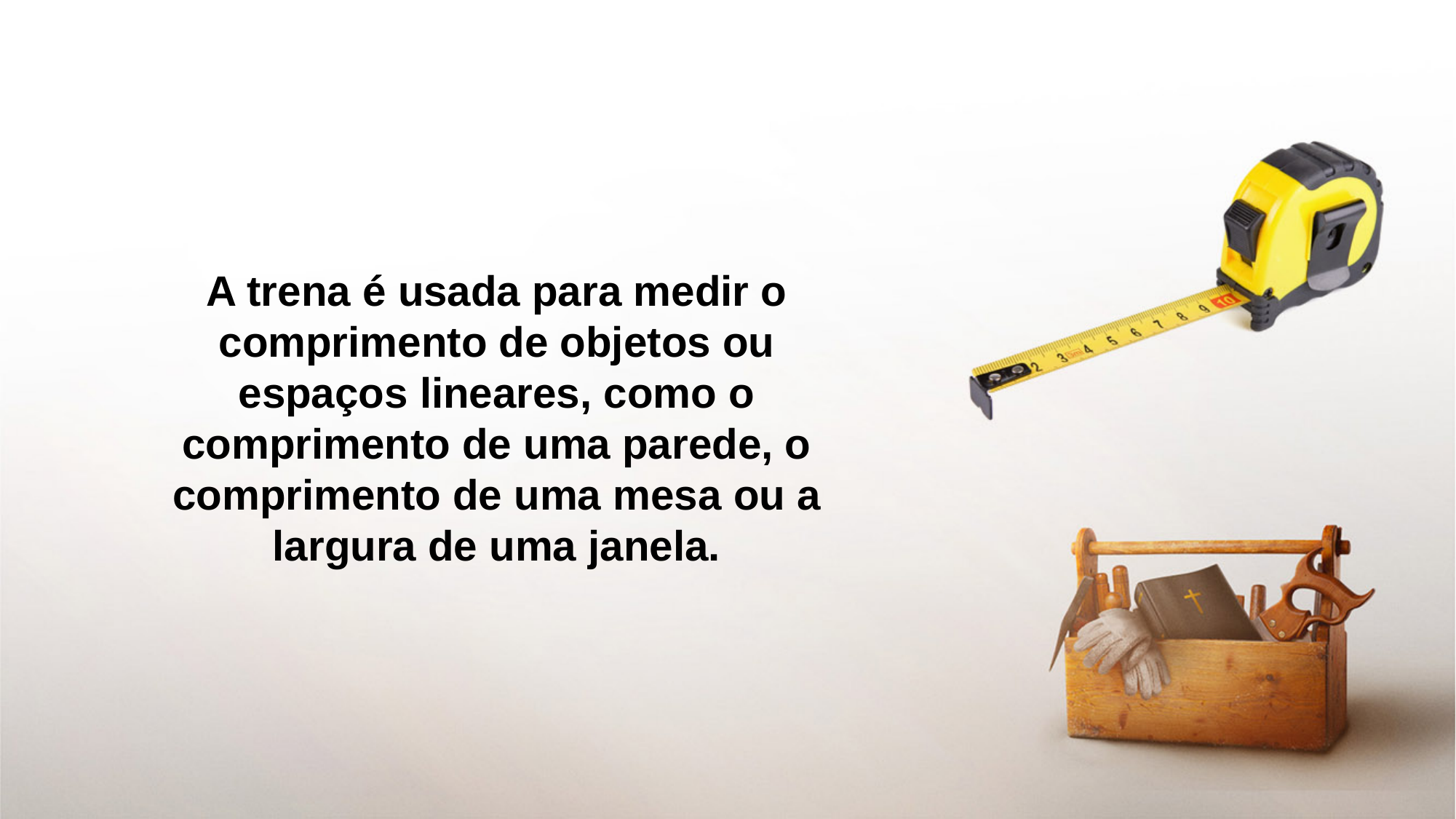

A trena é usada para medir o comprimento de objetos ou espaços lineares, como o comprimento de uma parede, o comprimento de uma mesa ou a largura de uma janela.